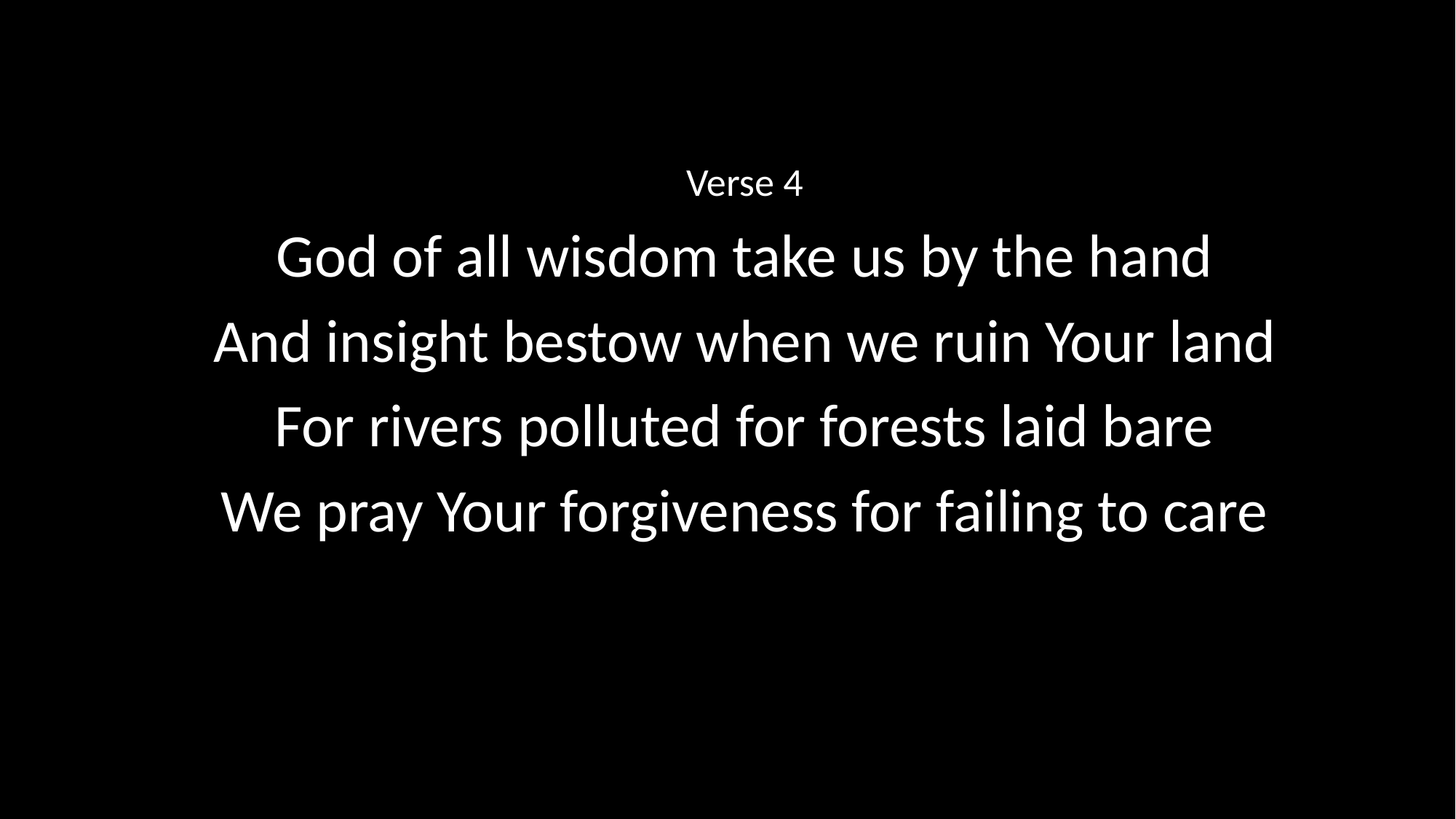

Verse 4
God of all wisdom take us by the hand
And insight bestow when we ruin Your land
For rivers polluted for forests laid bare
We pray Your forgiveness for failing to care